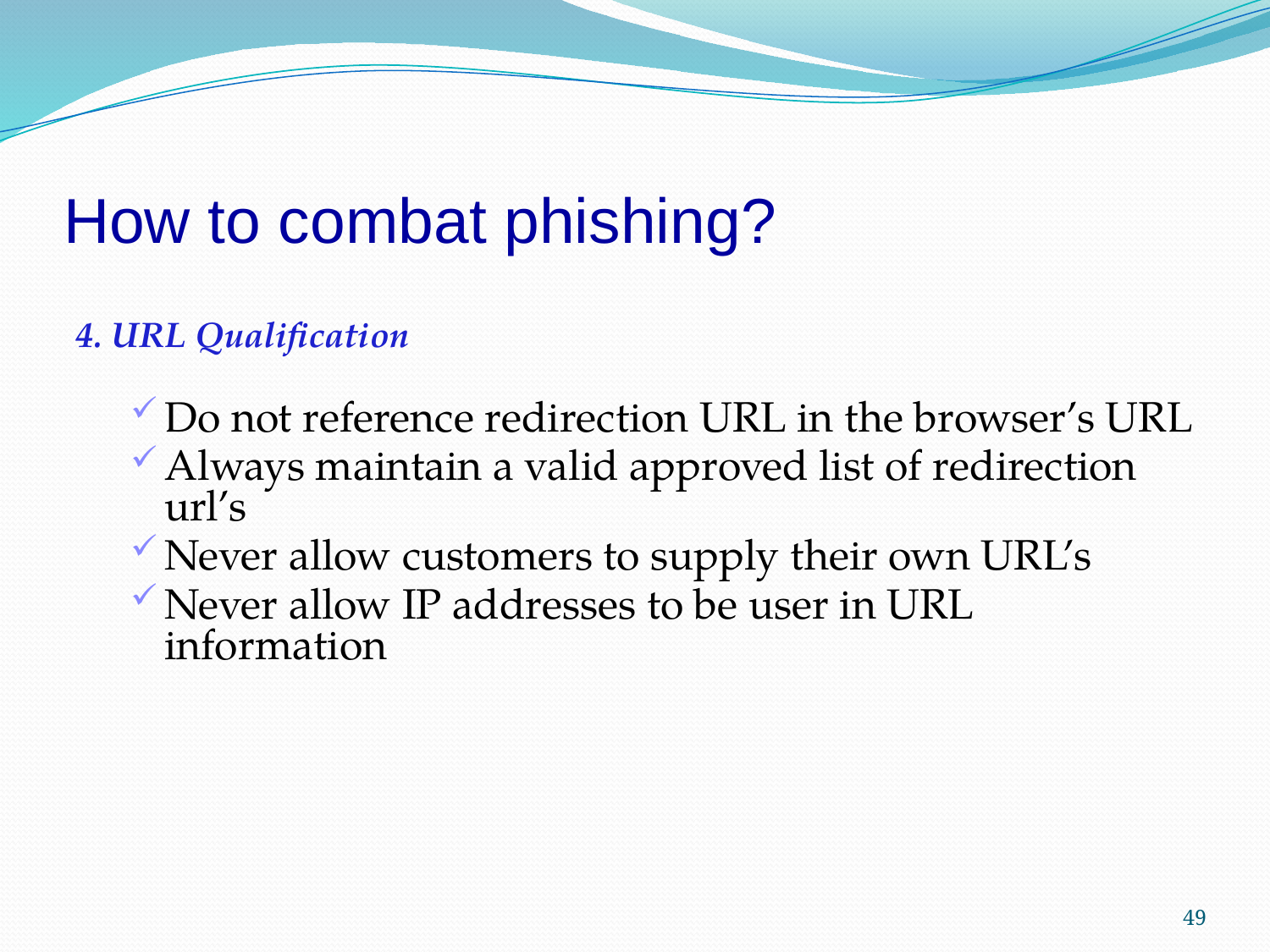

# How to combat phishing?

4. URL Qualification

Do not reference redirection URL in the browser’s URL
Always maintain a valid approved list of redirection url’s
Never allow customers to supply their own URL’s
Never allow IP addresses to be user in URL information

49